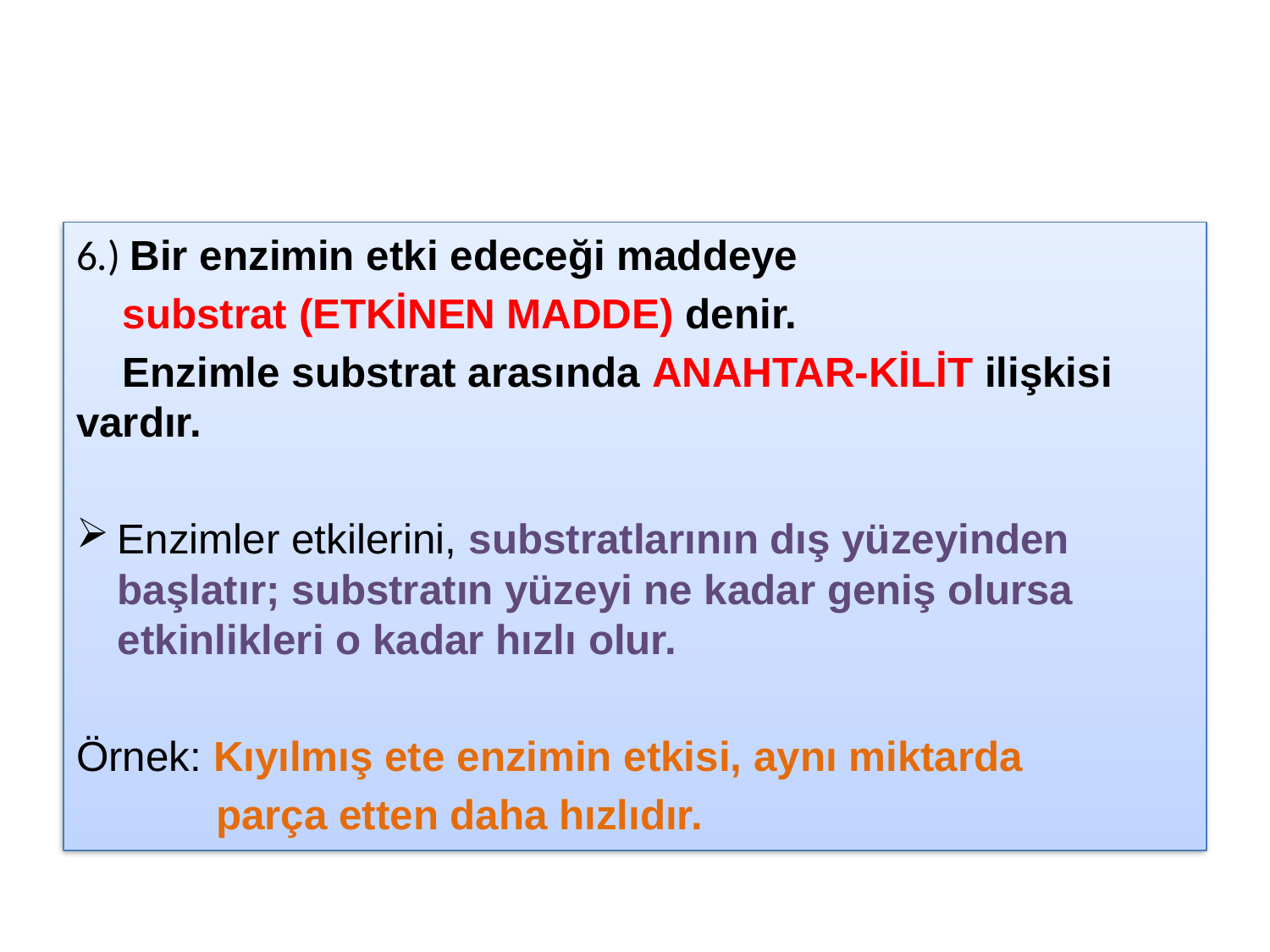

#
6.) Bir enzimin etki edeceği maddeye
    substrat (ETKİNEN MADDE) denir.
    Enzimle substrat arasında ANAHTAR-KİLİT ilişkisi vardır.

Enzimler etkilerini, substratlarının dış yüzeyinden başlatır; substratın yüzeyi ne kadar geniş olursa etkinlikleri o kadar hızlı olur.

Örnek: Kıyılmış ete enzimin etkisi, aynı miktarda
            parça etten daha hızlıdır.